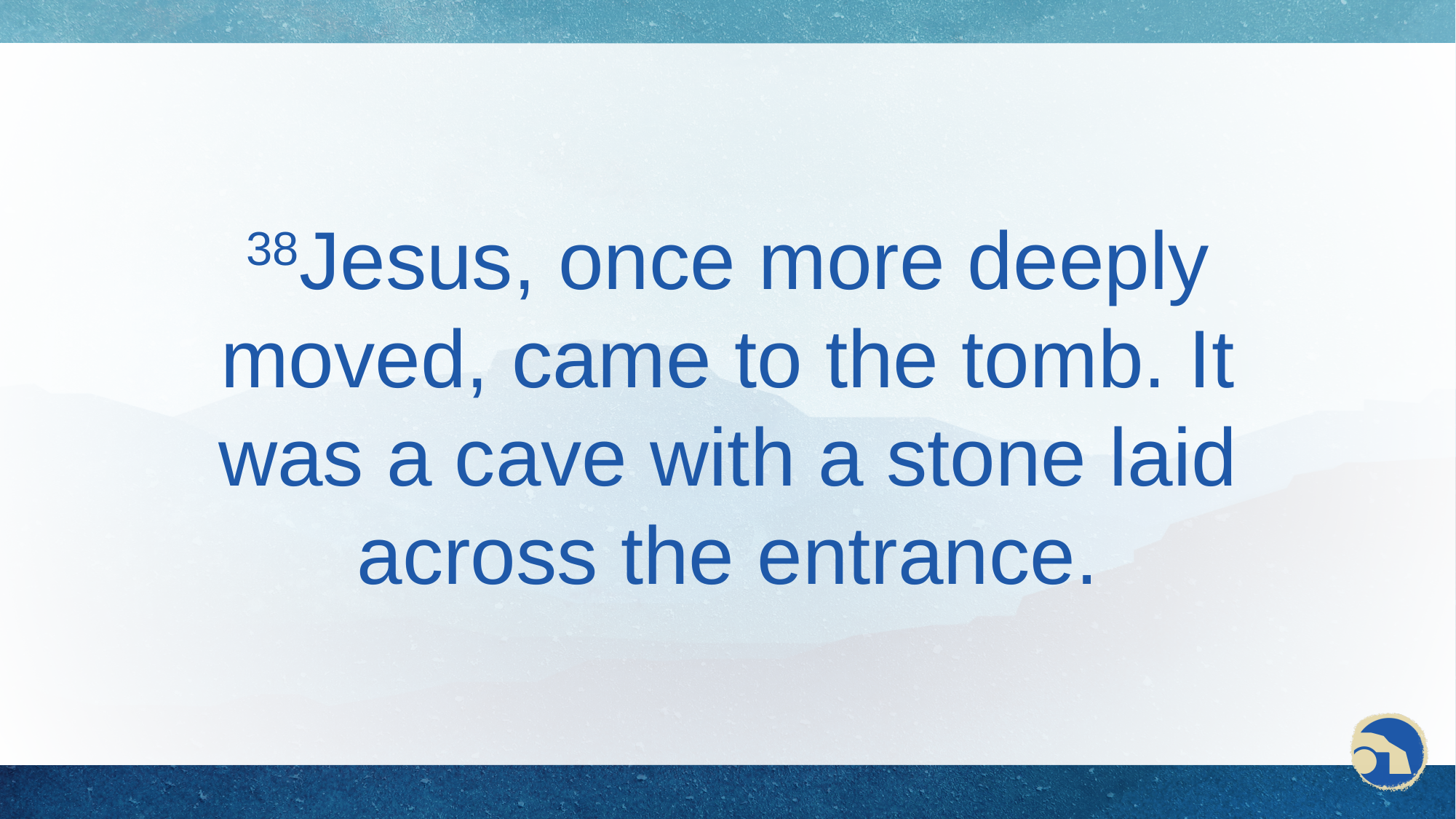

# 38Jesus, once more deeply moved, came to the tomb. It was a cave with a stone laid across the entrance.